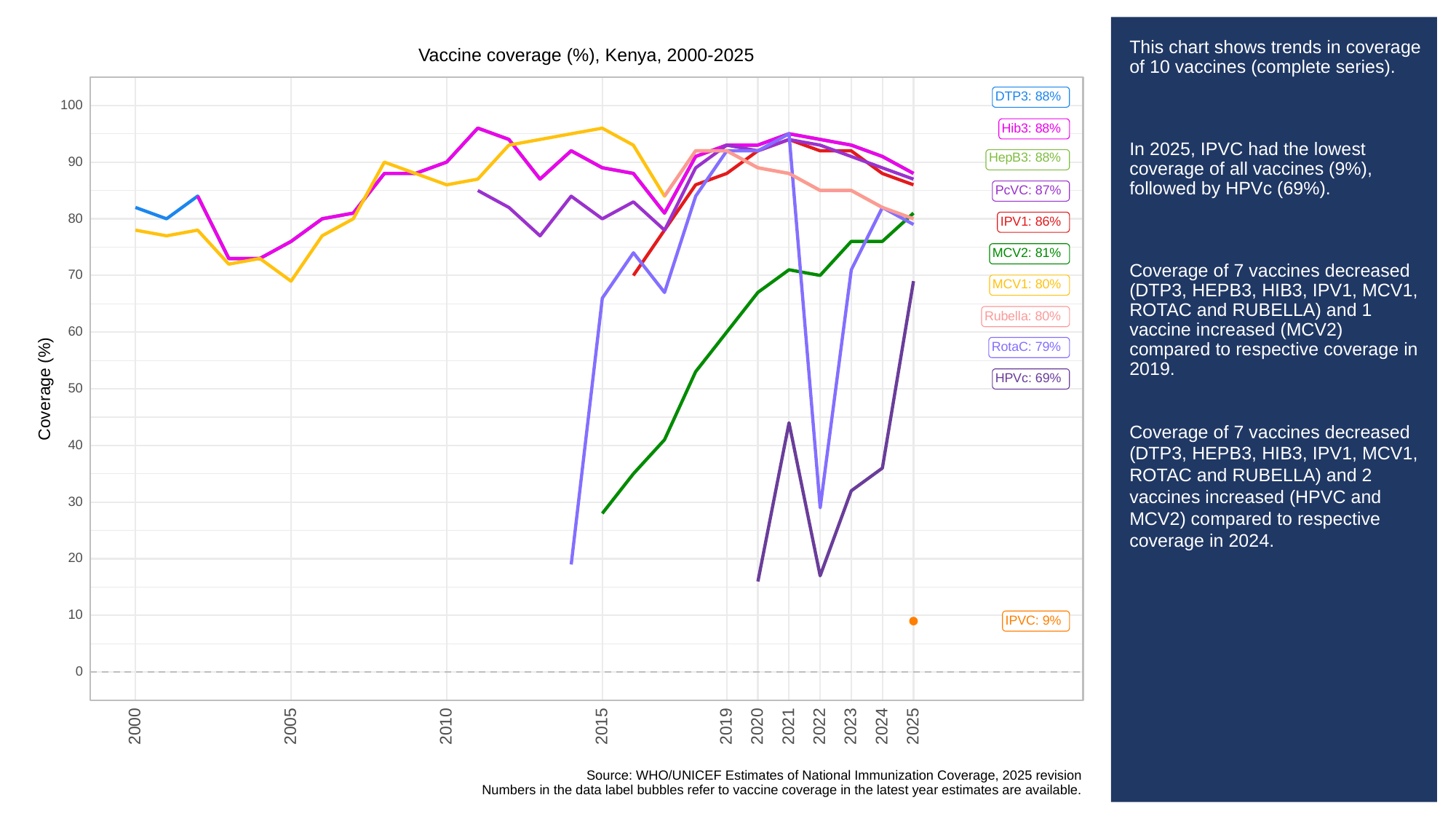

# This chart shows trends in coverage of 10 vaccines (complete series).

In 2025, IPVC had the lowest coverage of all vaccines (9%), followed by HPVc (69%).

Coverage of 7 vaccines decreased (DTP3, HEPB3, HIB3, IPV1, MCV1, ROTAC and RUBELLA) and 1 vaccine increased (MCV2) compared to respective coverage in 2019.

Coverage of 7 vaccines decreased (DTP3, HEPB3, HIB3, IPV1, MCV1, ROTAC and RUBELLA) and 2 vaccines increased (HPVC and MCV2) compared to respective coverage in 2024.

Vaccine coverage (%), Kenya, 2000-2025

DTP3: 88%

100

Hib3: 88%

HepB3: 88%
90

PcVC: 87%

80

IPV1: 86%

MCV2: 81%
70

MCV1: 80%

Rubella: 80%
60

RotaC: 79%

HPVc: 69%
Coverage (%)
50

40

30

20

10

IPVC: 9%

0

2023
2000
2005
2010
2015
2019
2020
2021
2022
2024
2025
Source: WHO/UNICEF Estimates of National Immunization Coverage, 2025 revision
Numbers in the data label bubbles refer to vaccine coverage in the latest year estimates are available.